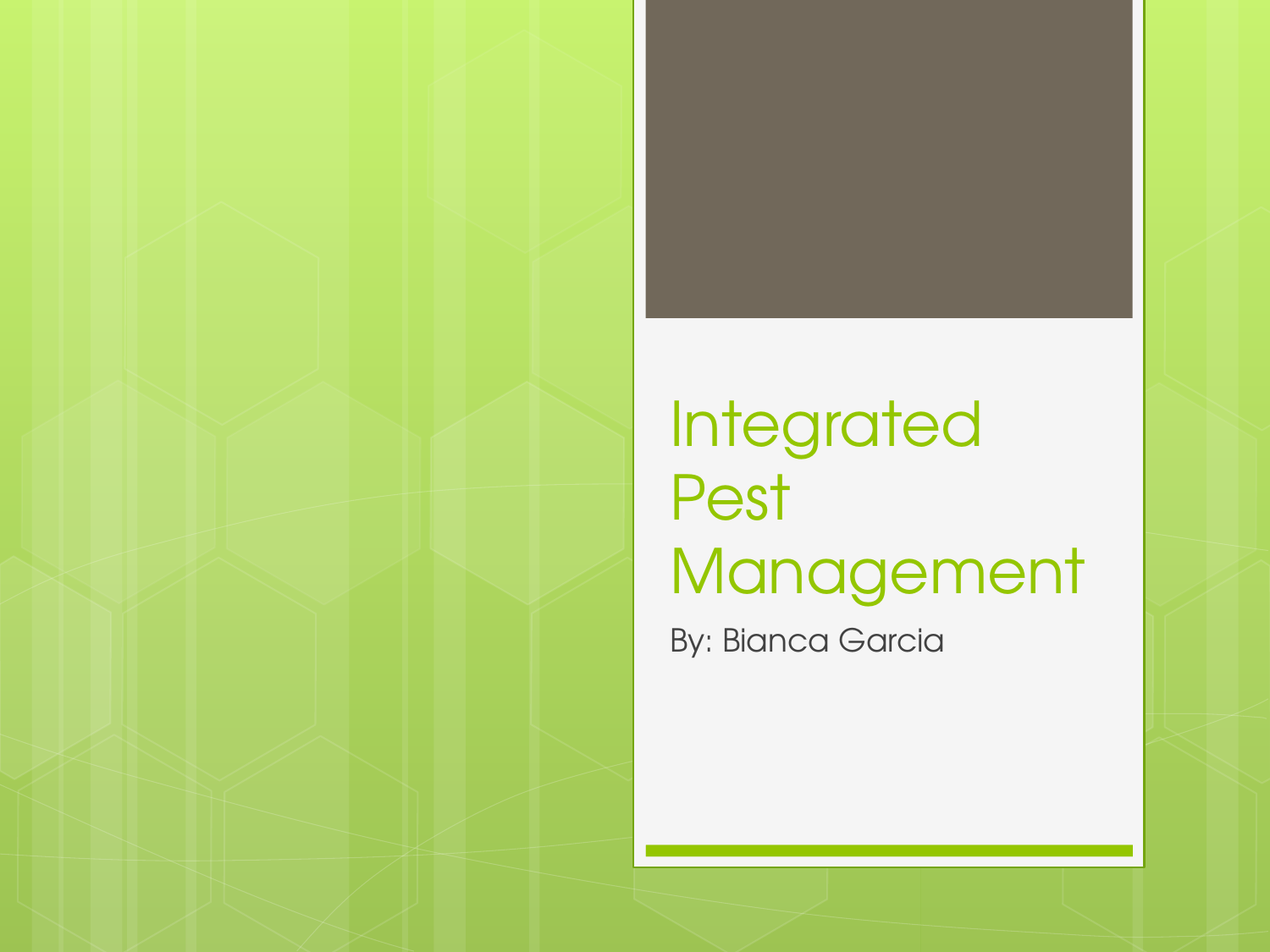

# Integrated Pest Management
By: Bianca Garcia